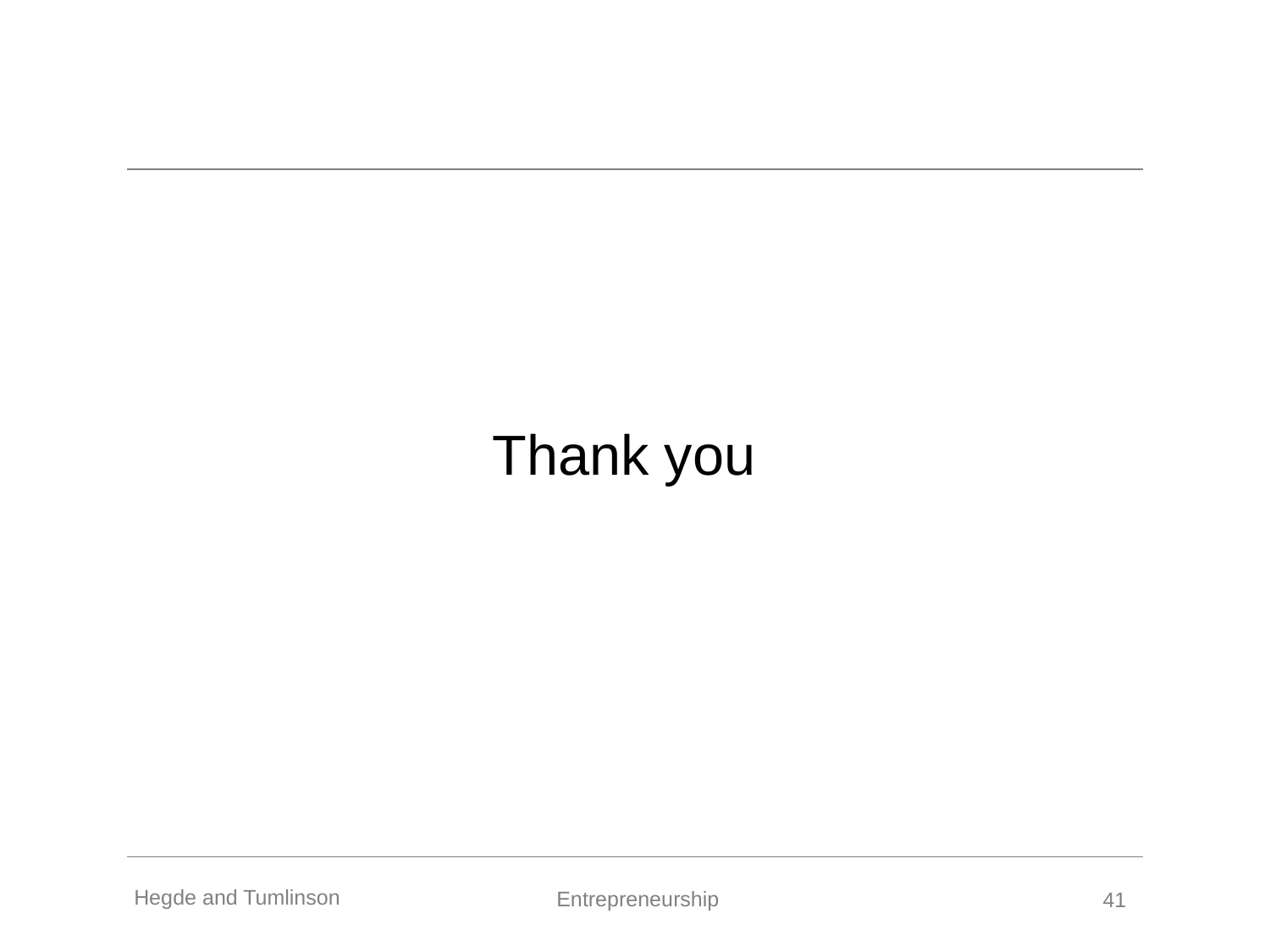

Thank you
41
Hegde and Tumlinson
Entrepreneurship